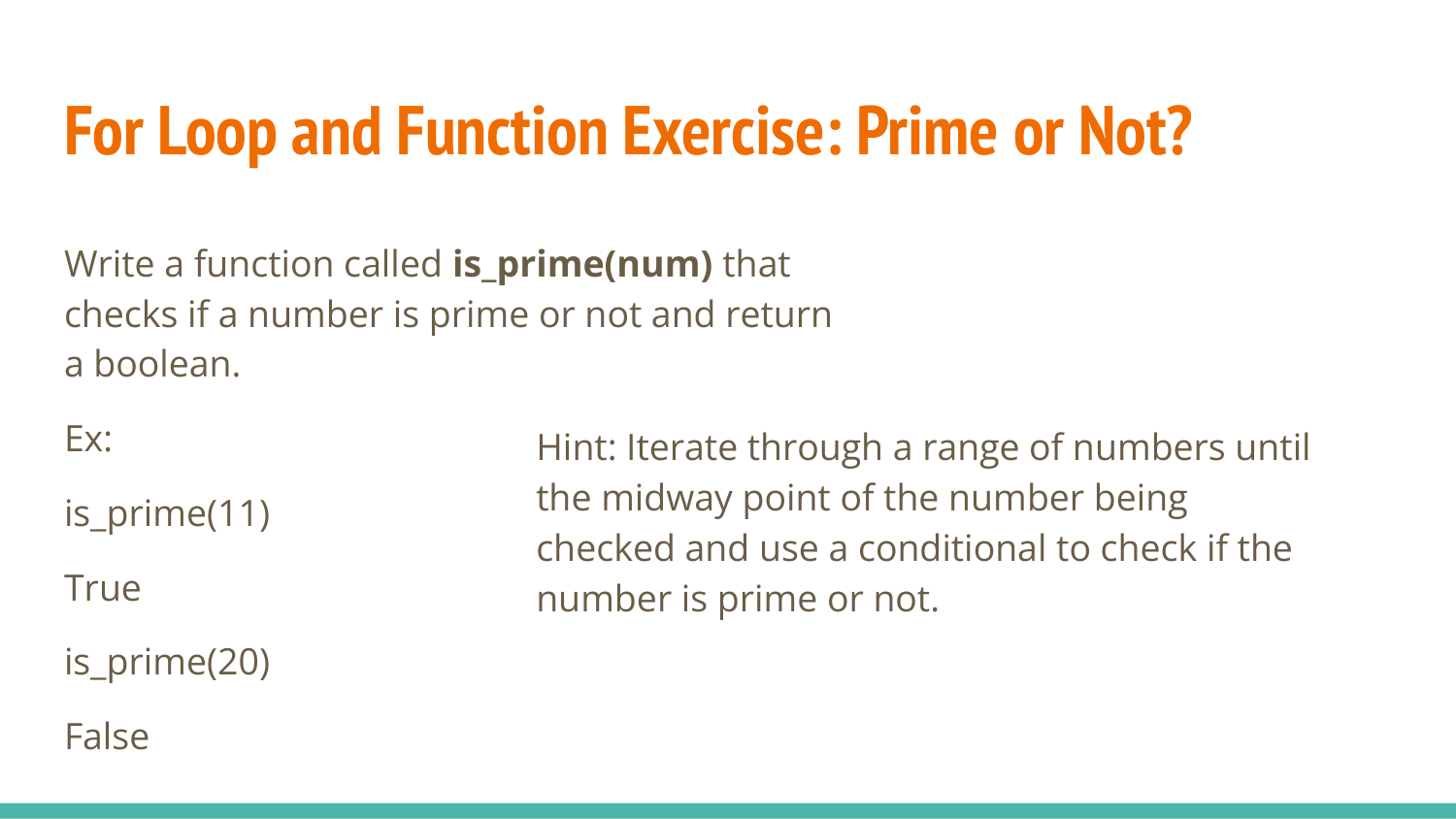

# For Loop and Function Exercise: Prime or Not?

Write a function called is_prime(num) that checks if a number is prime or not and return a boolean.
Ex:
is_prime(11)
True
is_prime(20)
False

Hint: Iterate through a range of numbers until the midway point of the number being checked and use a conditional to check if the number is prime or not.